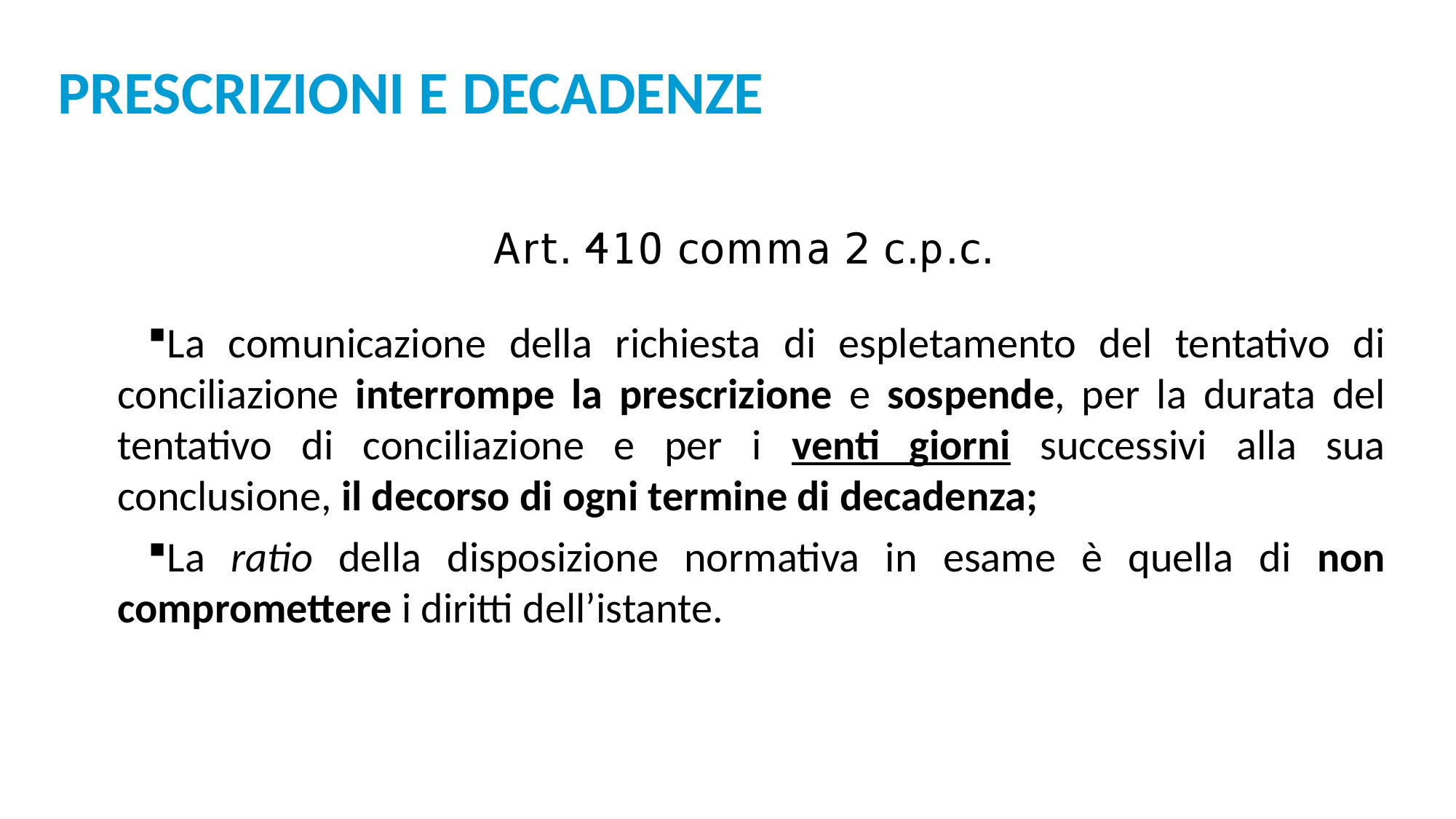

Prescrizioni e decadenze
Art. 410 comma 2 c.p.c.
La comunicazione della richiesta di espletamento del tentativo di conciliazione interrompe la prescrizione e sospende, per la durata del tentativo di conciliazione e per i venti giorni successivi alla sua conclusione, il decorso di ogni termine di decadenza;
La ratio della disposizione normativa in esame è quella di non compromettere i diritti dell’istante.